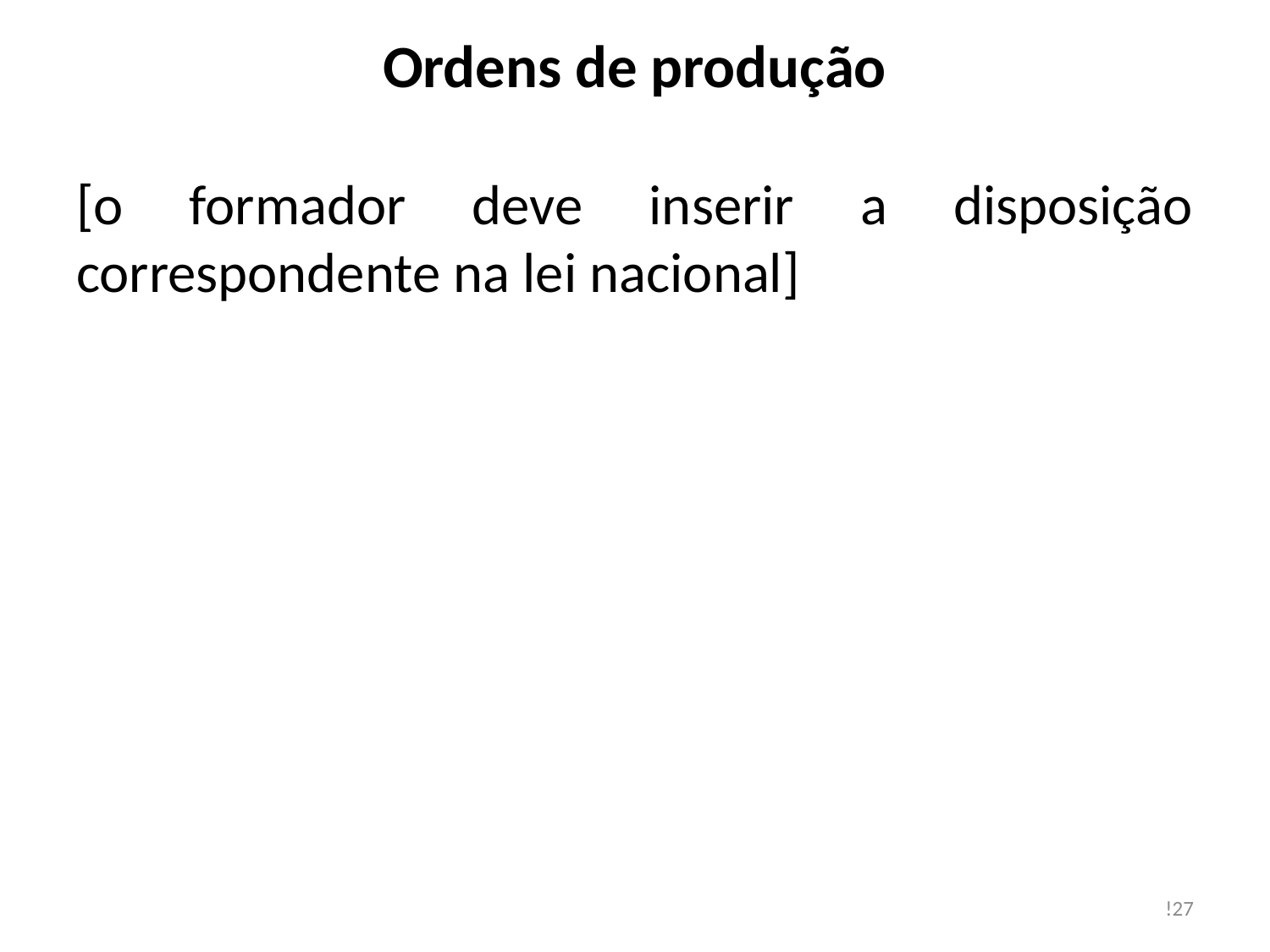

# Ordens de produção
[o formador deve inserir a disposição correspondente na lei nacional]
!27